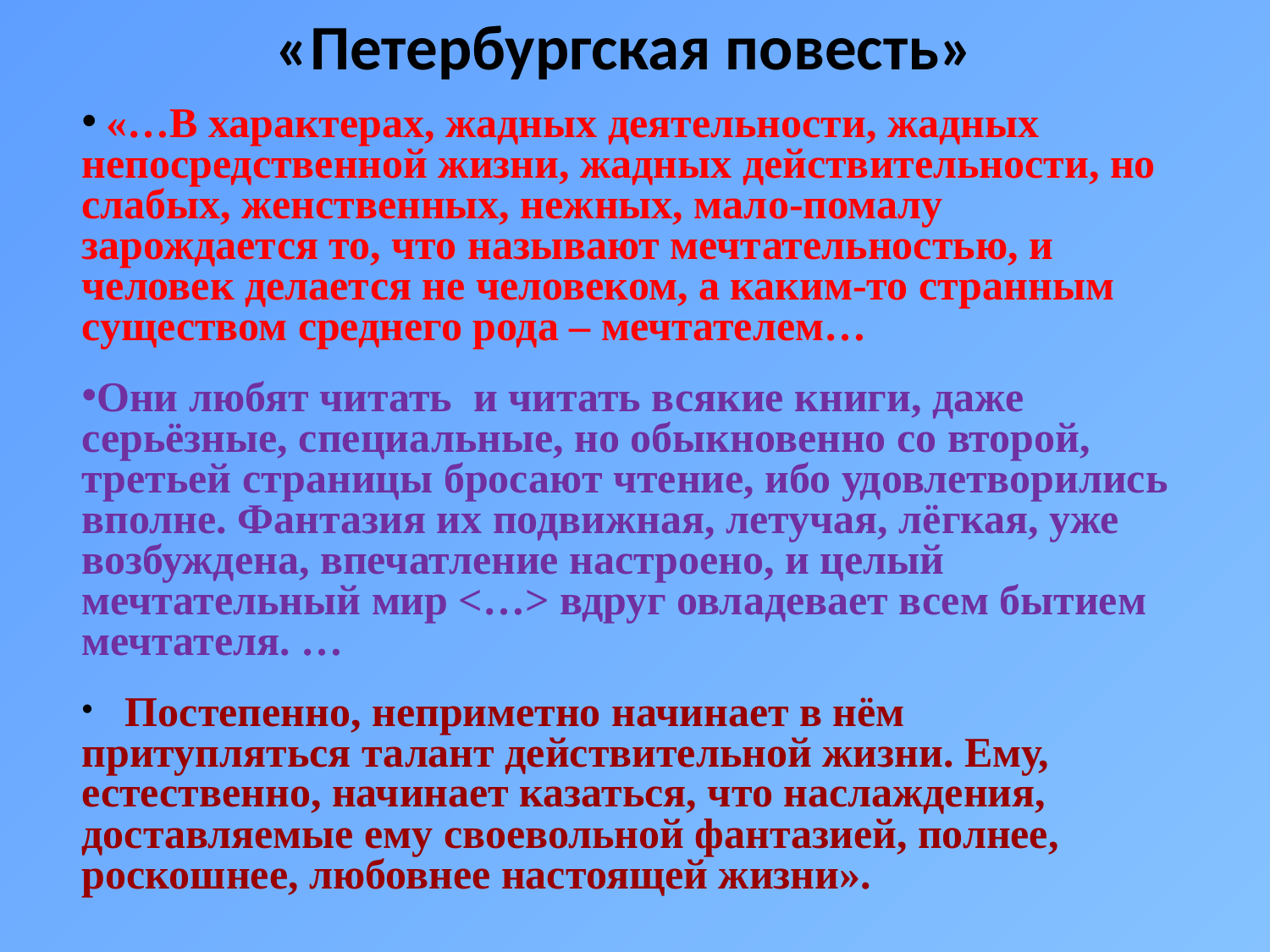

«Петербургская повесть»
 «…В характерах, жадных деятельности, жадных непосредственной жизни, жадных действительности, но слабых, женственных, нежных, мало-помалу зарождается то, что называют мечтательностью, и человек делается не человеком, а каким-то странным существом среднего рода – мечтателем…

Они любят читать  и читать всякие книги, даже серьёзные, специальные, но обыкновенно со второй, третьей страницы бросают чтение, ибо удовлетворились вполне. Фантазия их подвижная, летучая, лёгкая, уже возбуждена, впечатление настроено, и целый мечтательный мир <…> вдруг овладевает всем бытием мечтателя. …

    Постепенно, неприметно начинает в нём притупляться талант действительной жизни. Ему, естественно, начинает казаться, что наслаждения, доставляемые ему своевольной фантазией, полнее, роскошнее, любовнее настоящей жизни».